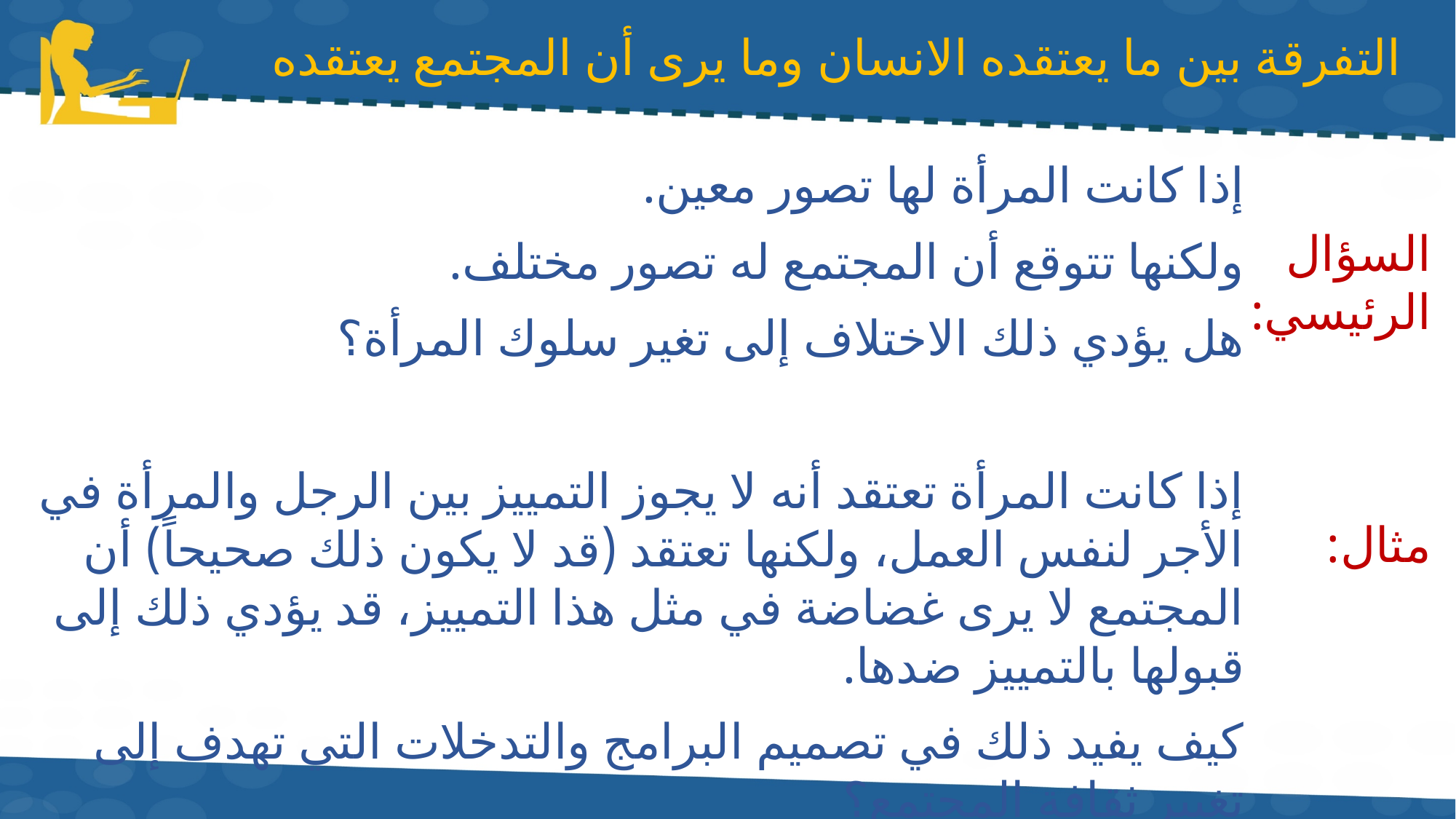

# التفرقة بين ما يعتقده الانسان وما يرى أن المجتمع يعتقده

السؤال الرئيسي:

مثال:
إذا كانت المرأة لها تصور معين.
ولكنها تتوقع أن المجتمع له تصور مختلف.
هل يؤدي ذلك الاختلاف إلى تغير سلوك المرأة؟

إذا كانت المرأة تعتقد أنه لا يجوز التمييز بين الرجل والمرأة في الأجر لنفس العمل، ولكنها تعتقد (قد لا يكون ذلك صحيحاً) أن المجتمع لا يرى غضاضة في مثل هذا التمييز، قد يؤدي ذلك إلى قبولها بالتمييز ضدها.
كيف يفيد ذلك في تصميم البرامج والتدخلات التي تهدف إلى تغيير ثقافة المجتمع؟